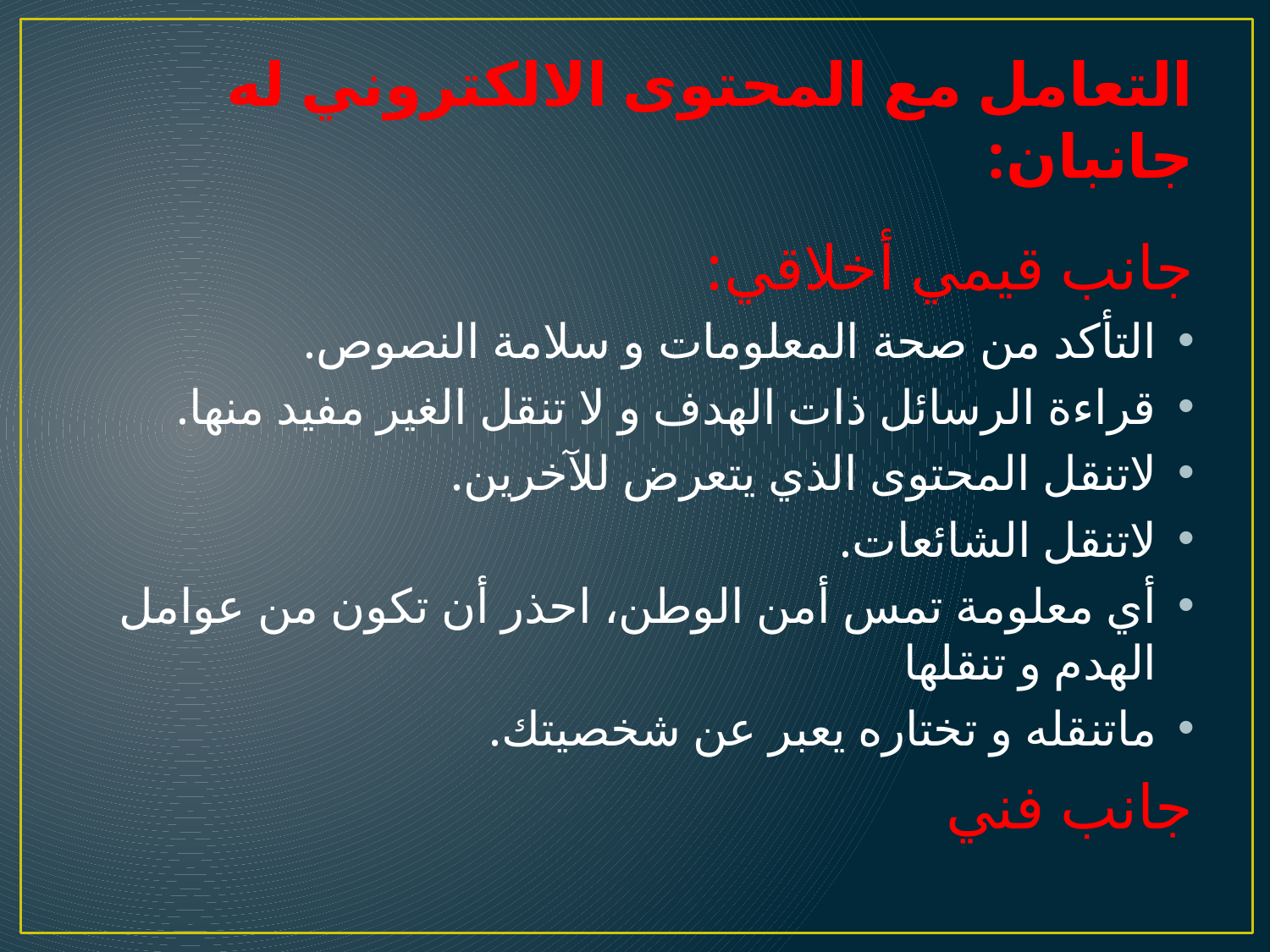

# التعامل مع المحتوى الالكتروني له جانبان:
جانب قيمي أخلاقي:
التأكد من صحة المعلومات و سلامة النصوص.
قراءة الرسائل ذات الهدف و لا تنقل الغير مفيد منها.
لاتنقل المحتوى الذي يتعرض للآخرين.
لاتنقل الشائعات.
أي معلومة تمس أمن الوطن، احذر أن تكون من عوامل الهدم و تنقلها
ماتنقله و تختاره يعبر عن شخصيتك.
جانب فني